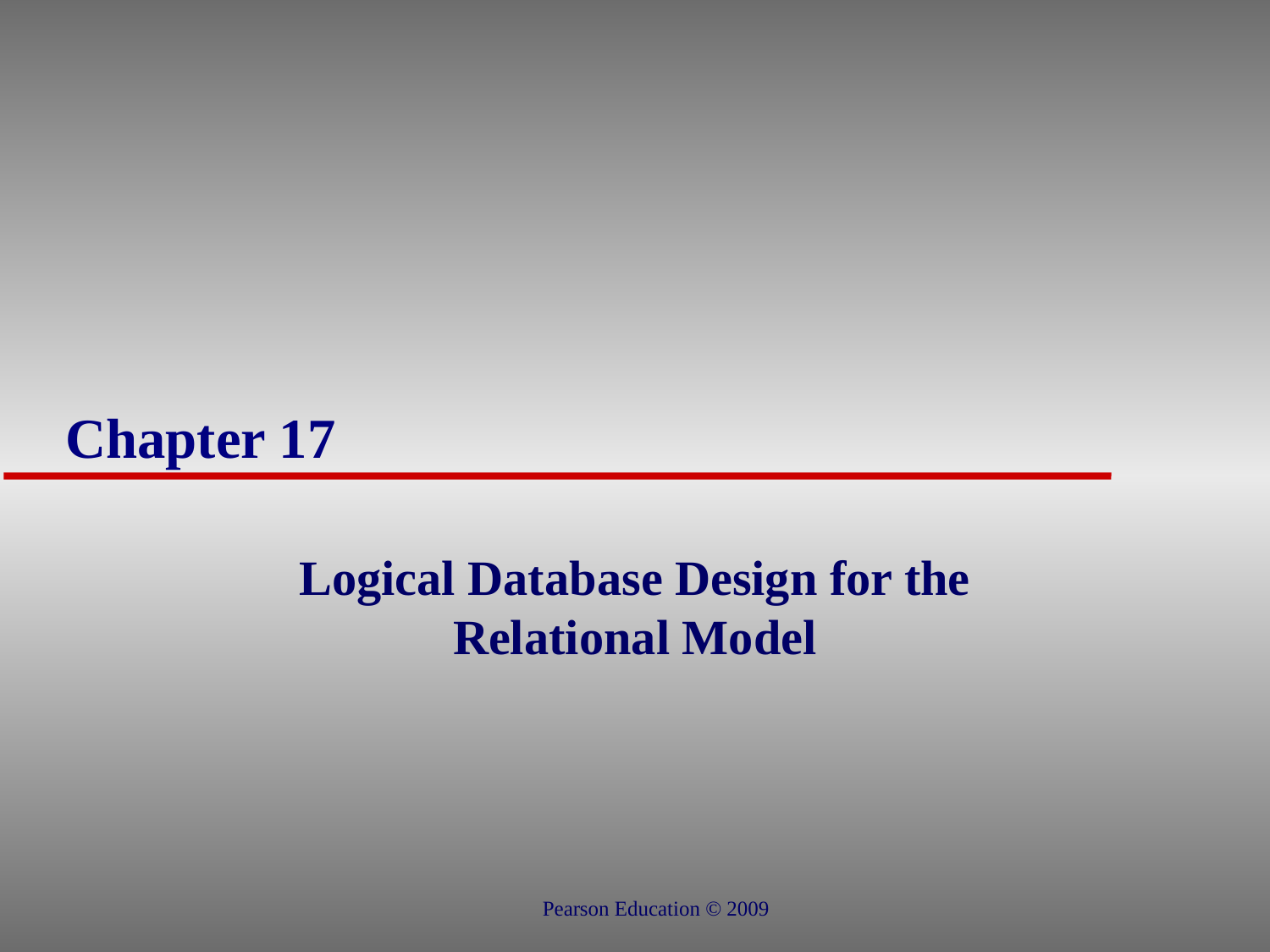

# Chapter 17

Logical Database Design for the Relational Model

Pearson Education © 2009